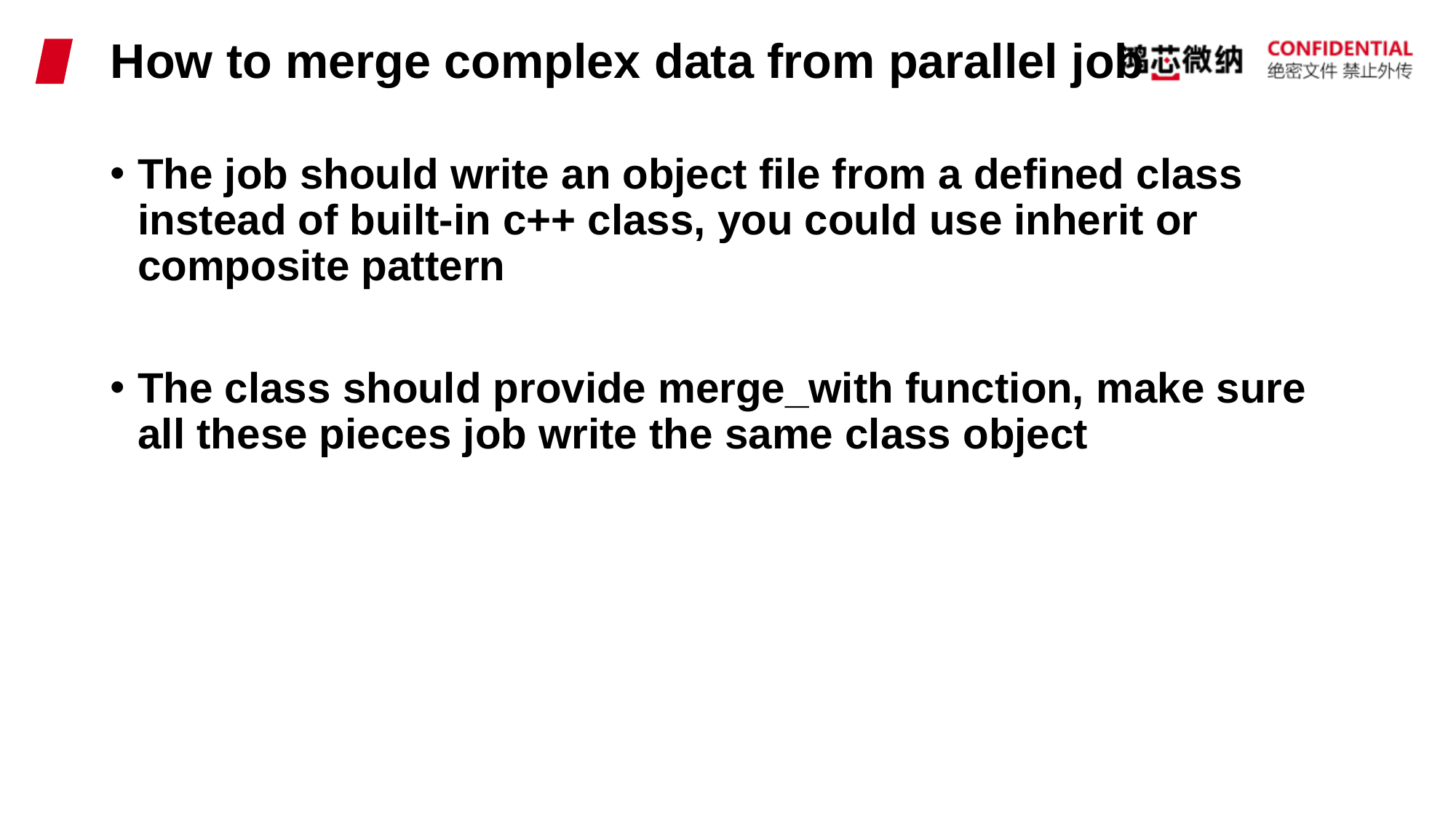

# How to merge complex data from parallel job
The job should write an object file from a defined class instead of built-in c++ class, you could use inherit or composite pattern

The class should provide merge_with function, make sure all these pieces job write the same class object